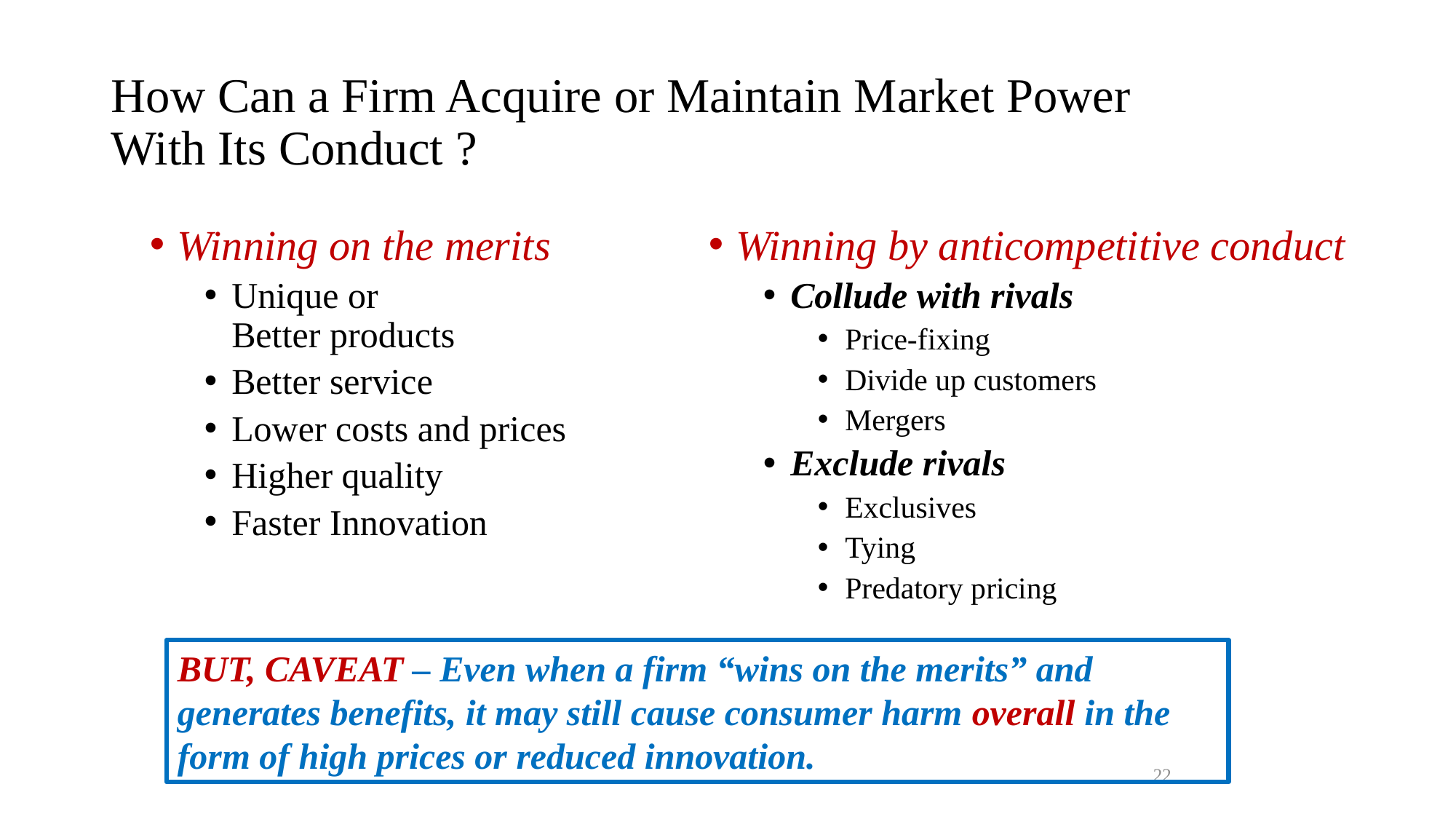

# How Can a Firm Acquire or Maintain Market Power With Its Conduct ?
Winning on the merits
Unique or
Better products
Better service
Lower costs and prices
Higher quality
Faster Innovation
Winning by anticompetitive conduct
Collude with rivals
Price-fixing
Divide up customers
Mergers
Exclude rivals
Exclusives
Tying
Predatory pricing
BUT, CAVEAT – Even when a firm “wins on the merits” and generates benefits, it may still cause consumer harm overall in the form of high prices or reduced innovation.
22